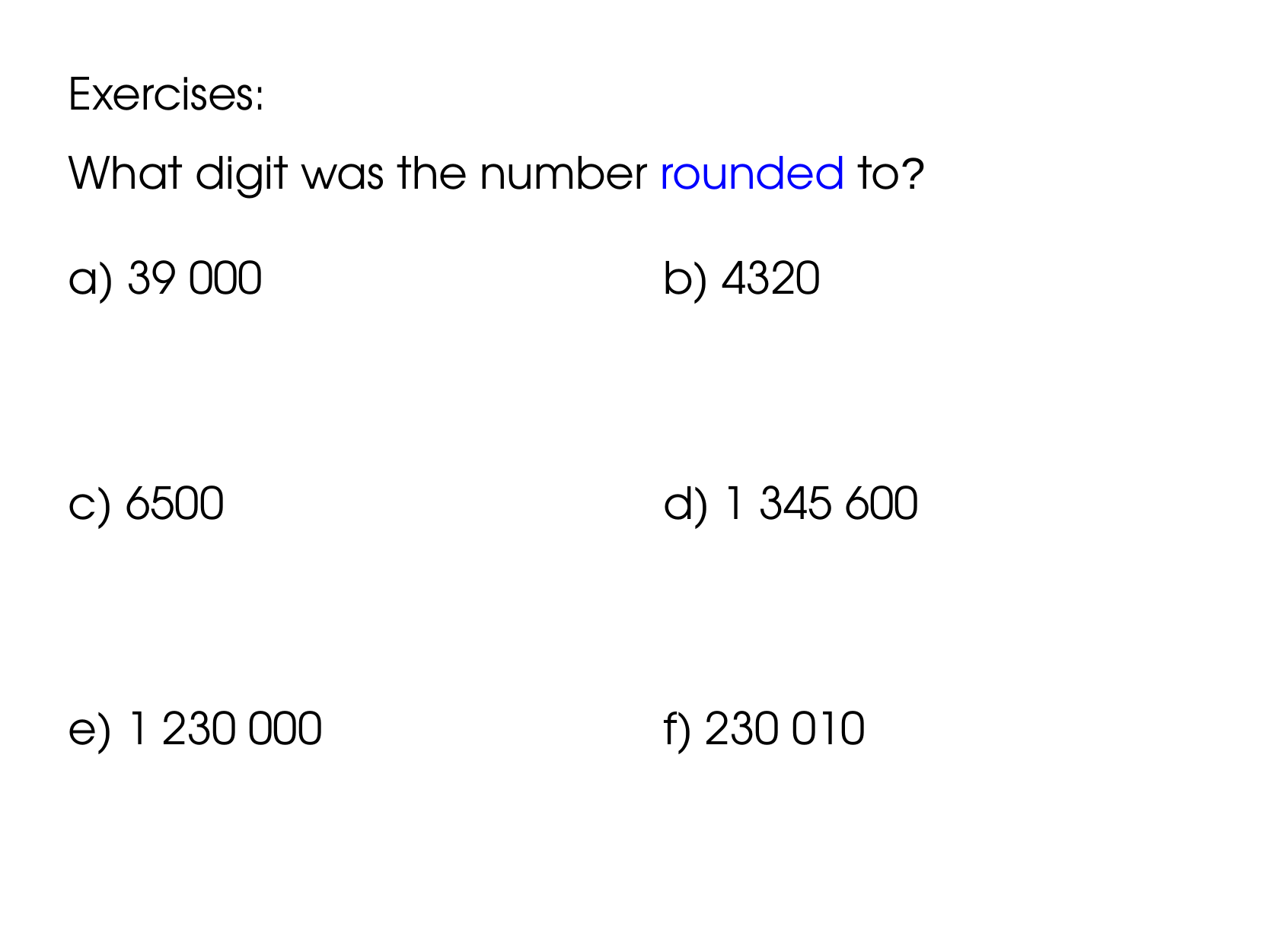

Exercises:
What digit was the number rounded to?
a) 39 000
b) 4320
c) 6500
d) 1 345 600
e) 1 230 000
f) 230 010